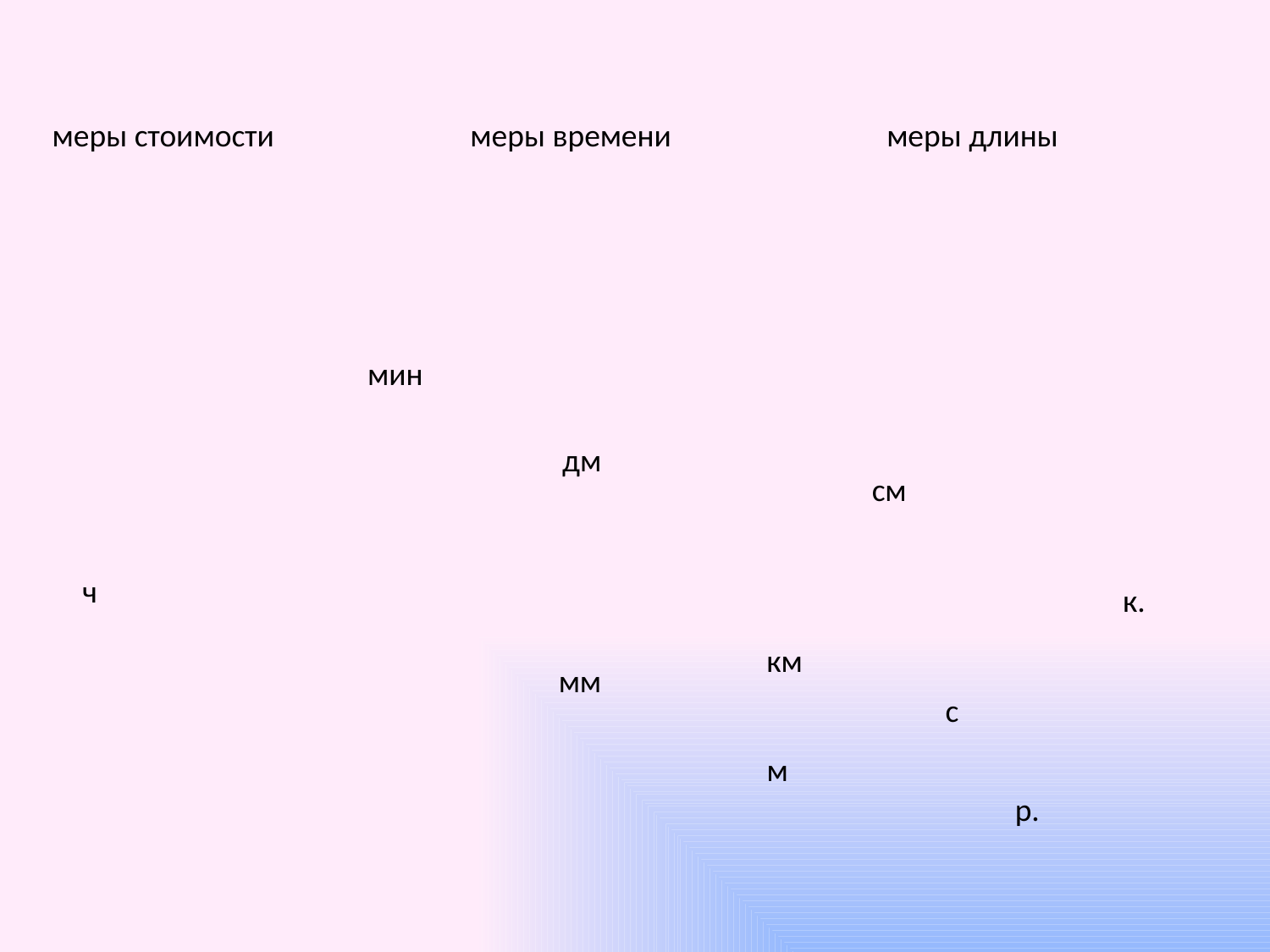

меры стоимости
меры времени
меры длины
 мин
 дм
 см
ч
к.
км
мм
с
м
р.